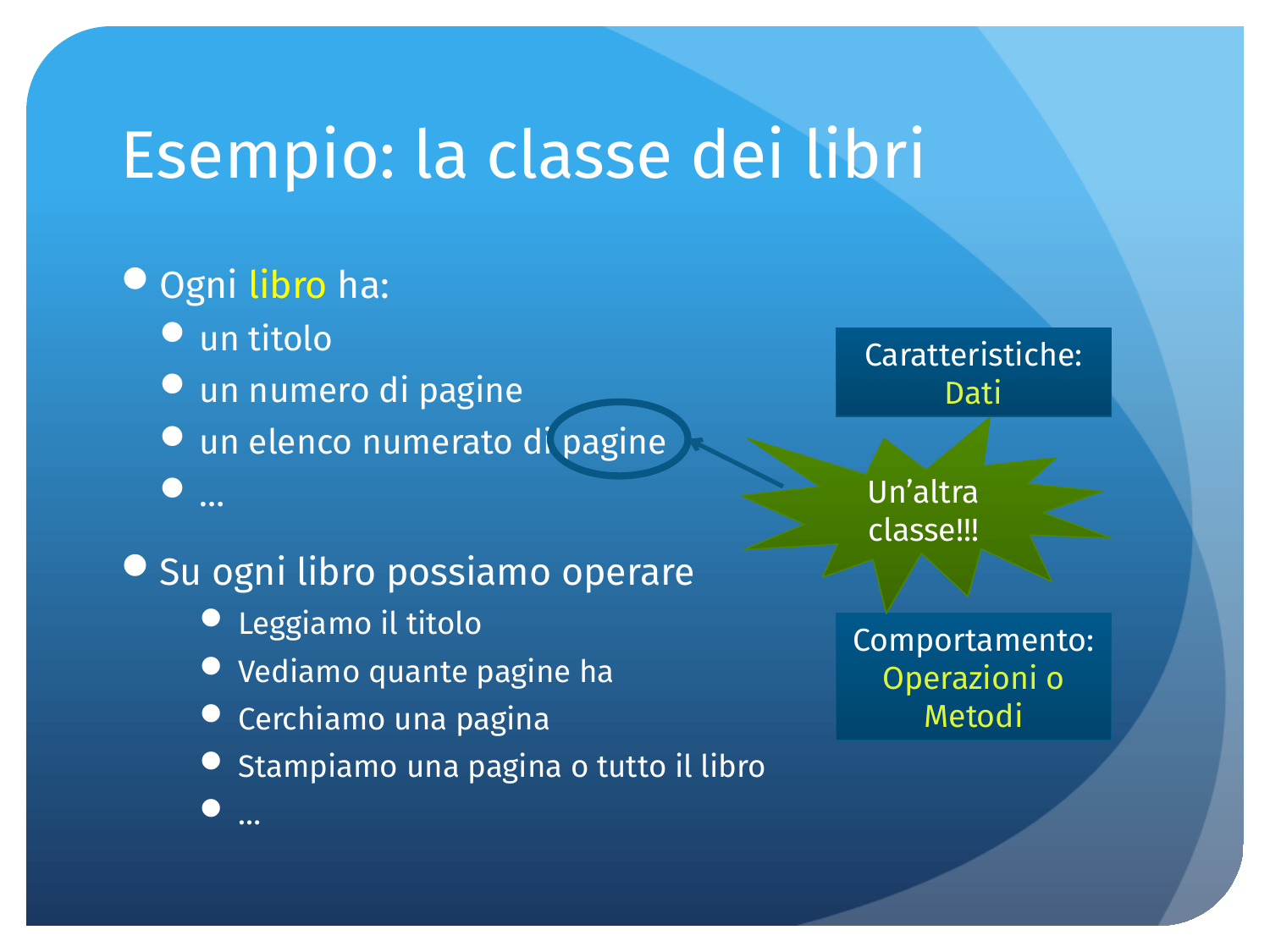

# Esempio: la classe dei libri
Ogni libro ha:
un titolo
un numero di pagine
un elenco numerato di pagine
…
Su ogni libro possiamo operare
Leggiamo il titolo
Vediamo quante pagine ha
Cerchiamo una pagina
Stampiamo una pagina o tutto il libro
…

Caratteristiche:
Dati

Un’altra classe!!!
Comportamento: Operazioni o Metodi